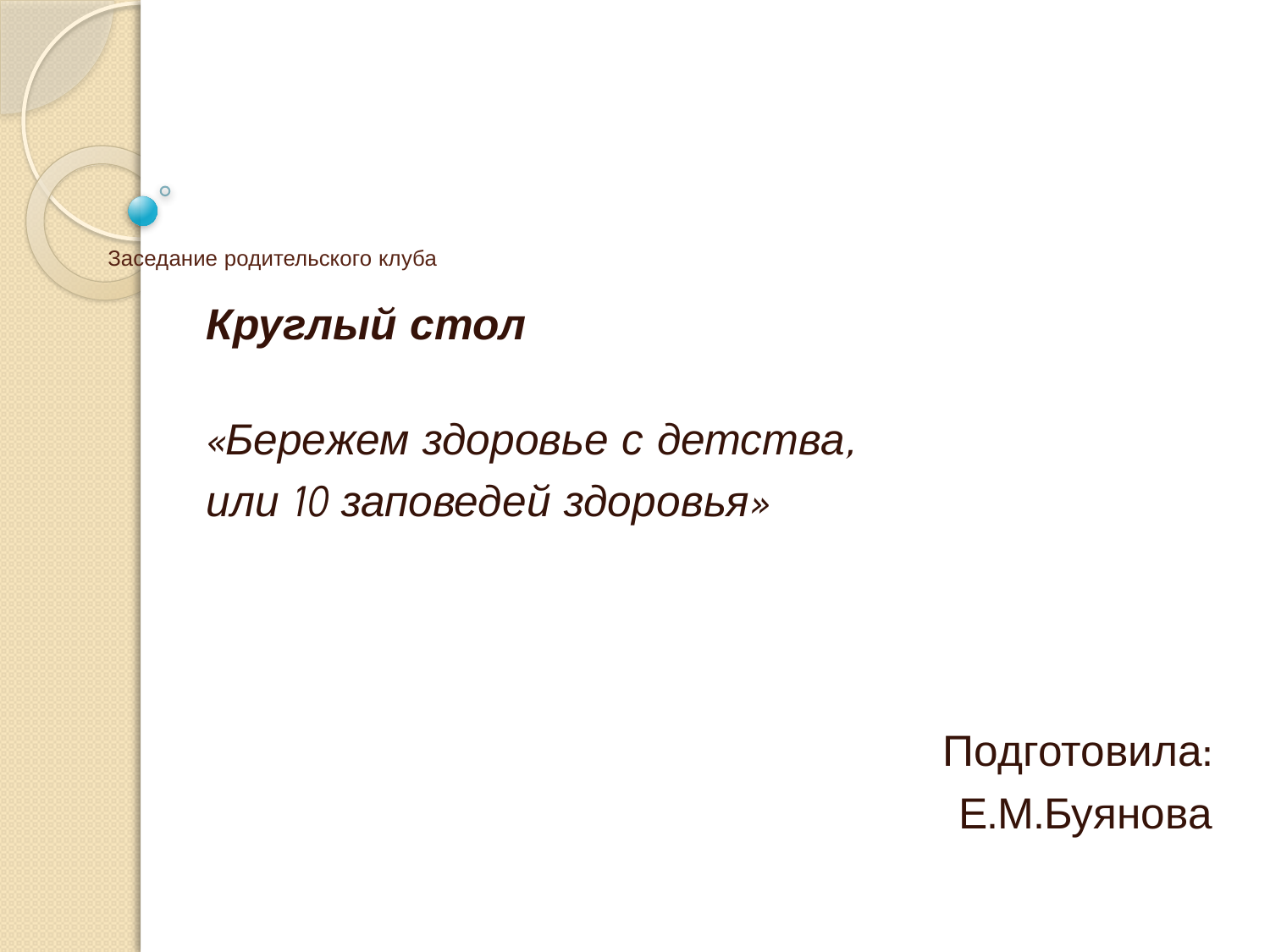

# Заседание родительского клуба
Круглый стол
«Бережем здоровье с детства,
или 10 заповедей здоровья»

Подготовила:
Е.М.Буянова